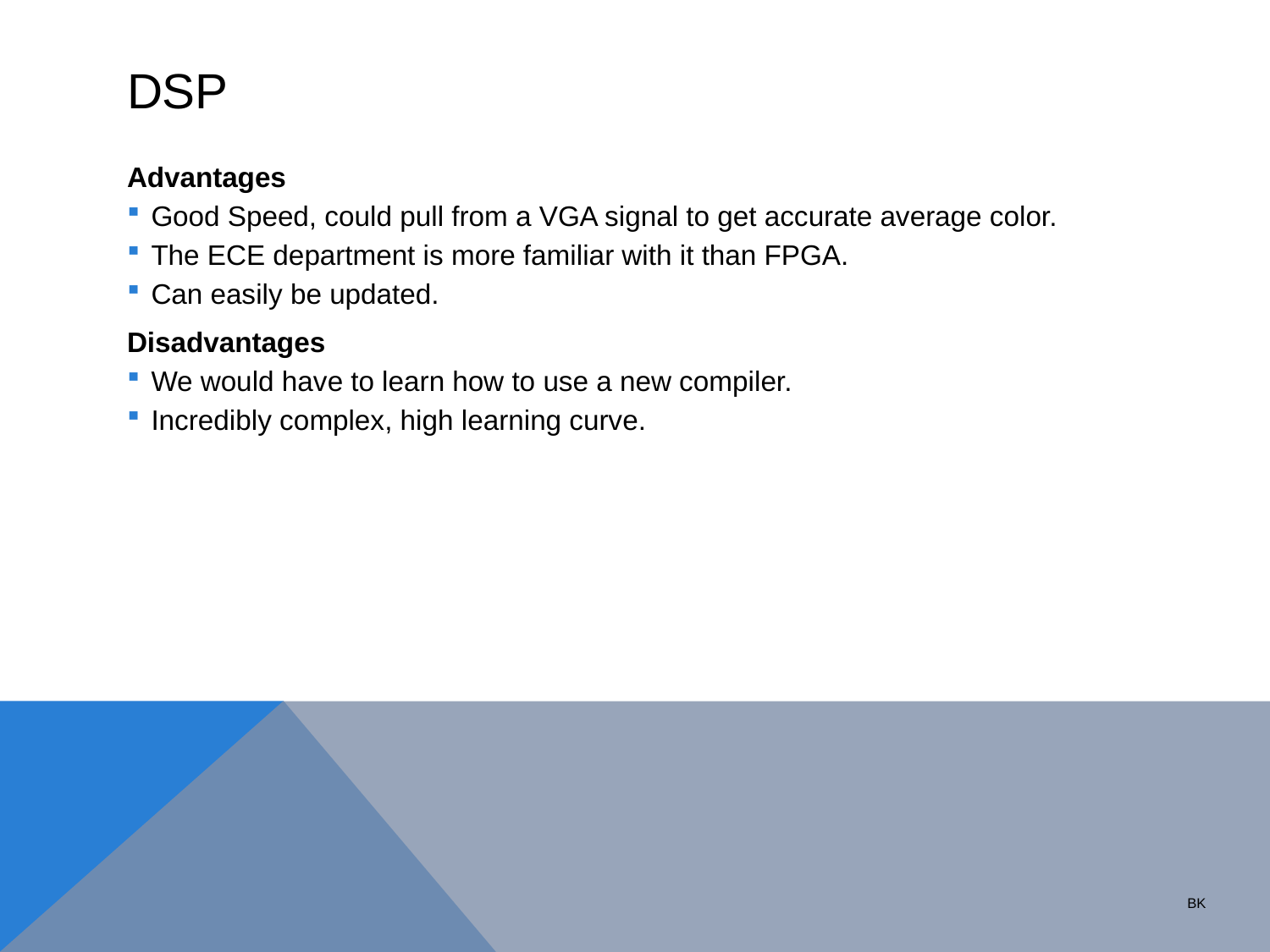

# DSP
Advantages
Good Speed, could pull from a VGA signal to get accurate average color.
The ECE department is more familiar with it than FPGA.
Can easily be updated.
Disadvantages
We would have to learn how to use a new compiler.
Incredibly complex, high learning curve.
BK